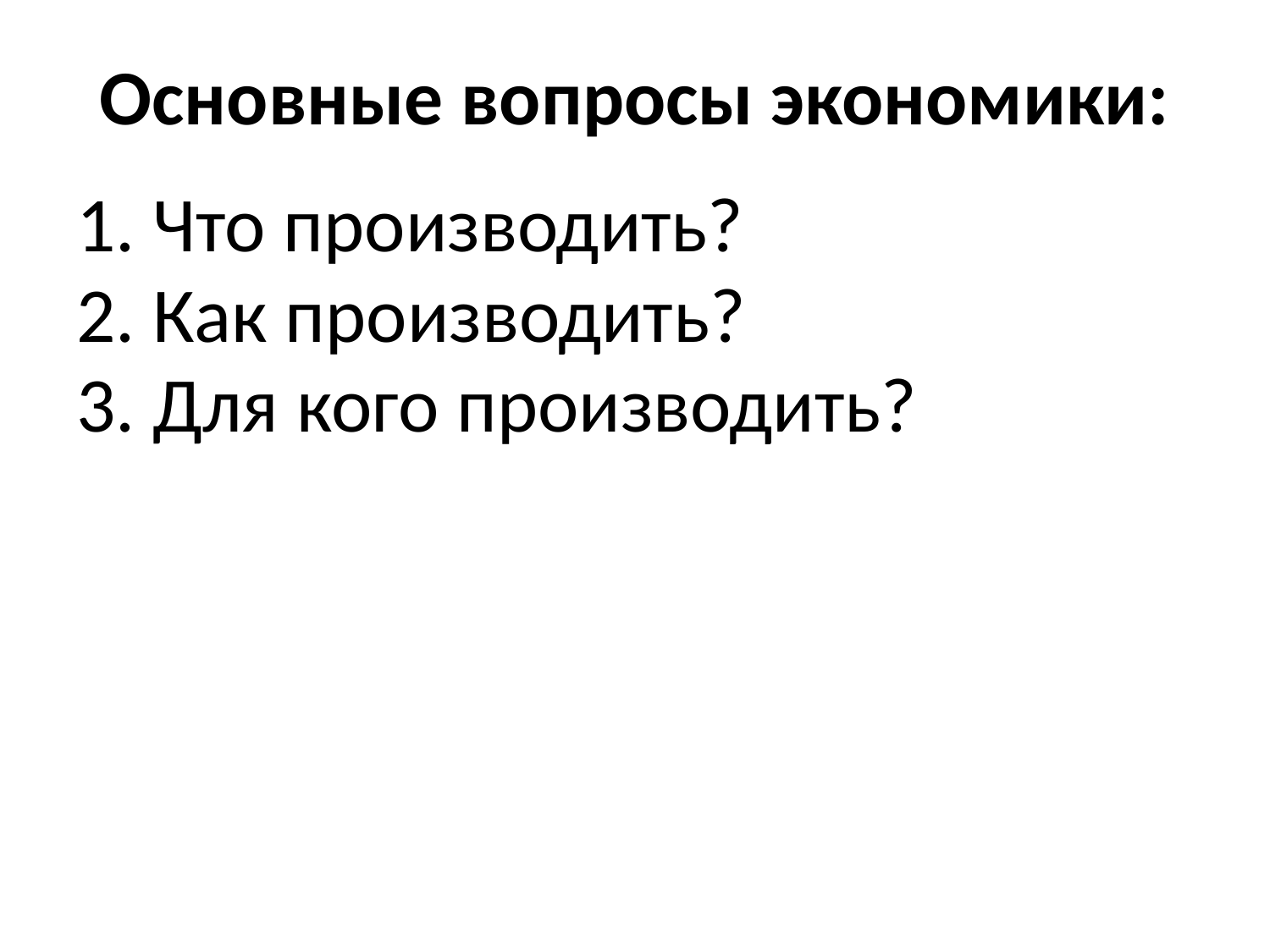

# Основные вопросы экономики:
1. Что производить?
2. Как производить?
3. Для кого производить?